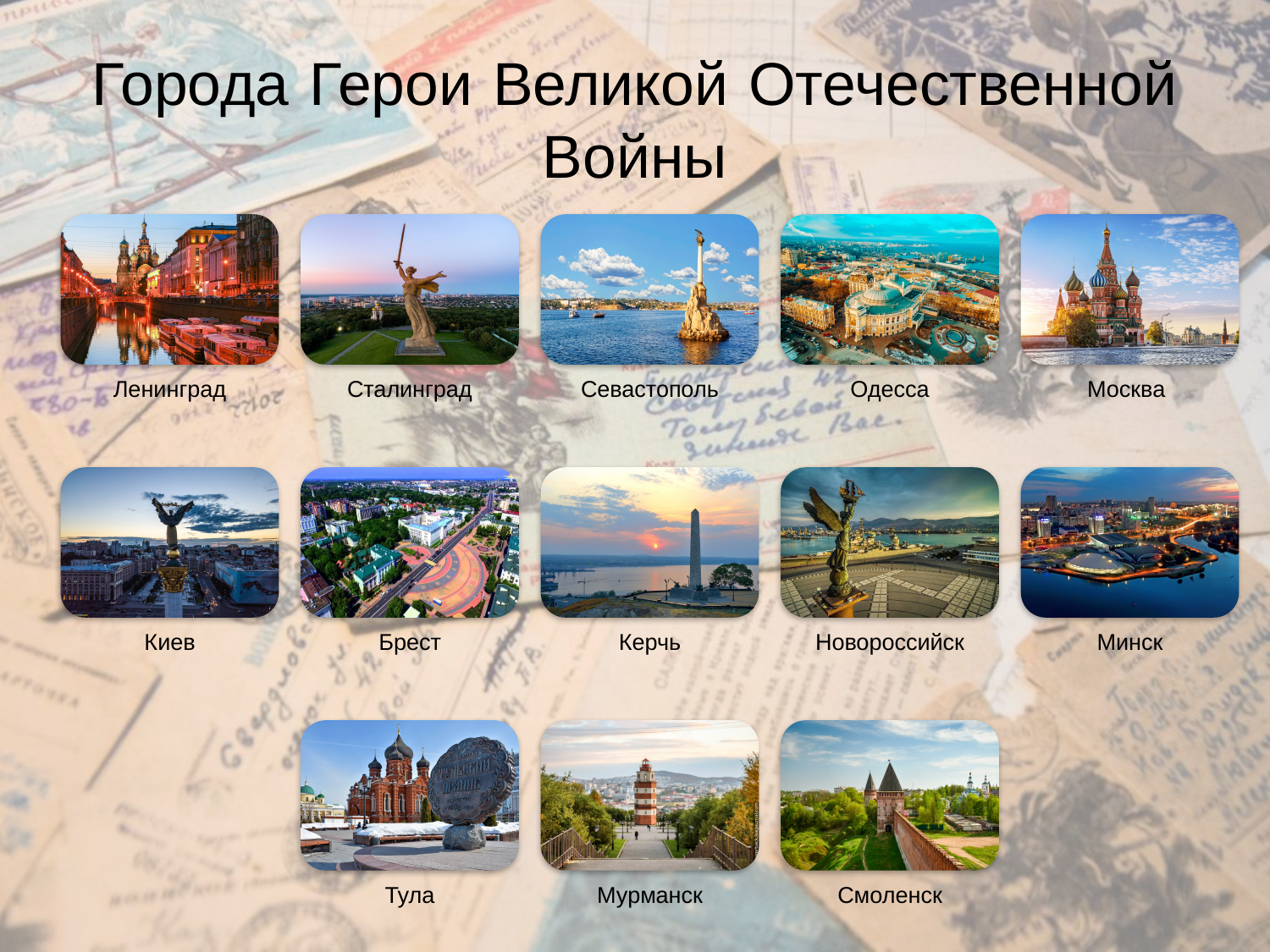

# Города Герои Великой Отечественной Войны
Ленинград
Сталинград
Севастополь
Одесса
Москва
Киев
Брест
Керчь
Новороссийск
Минск
Тула
Мурманск
Смоленск